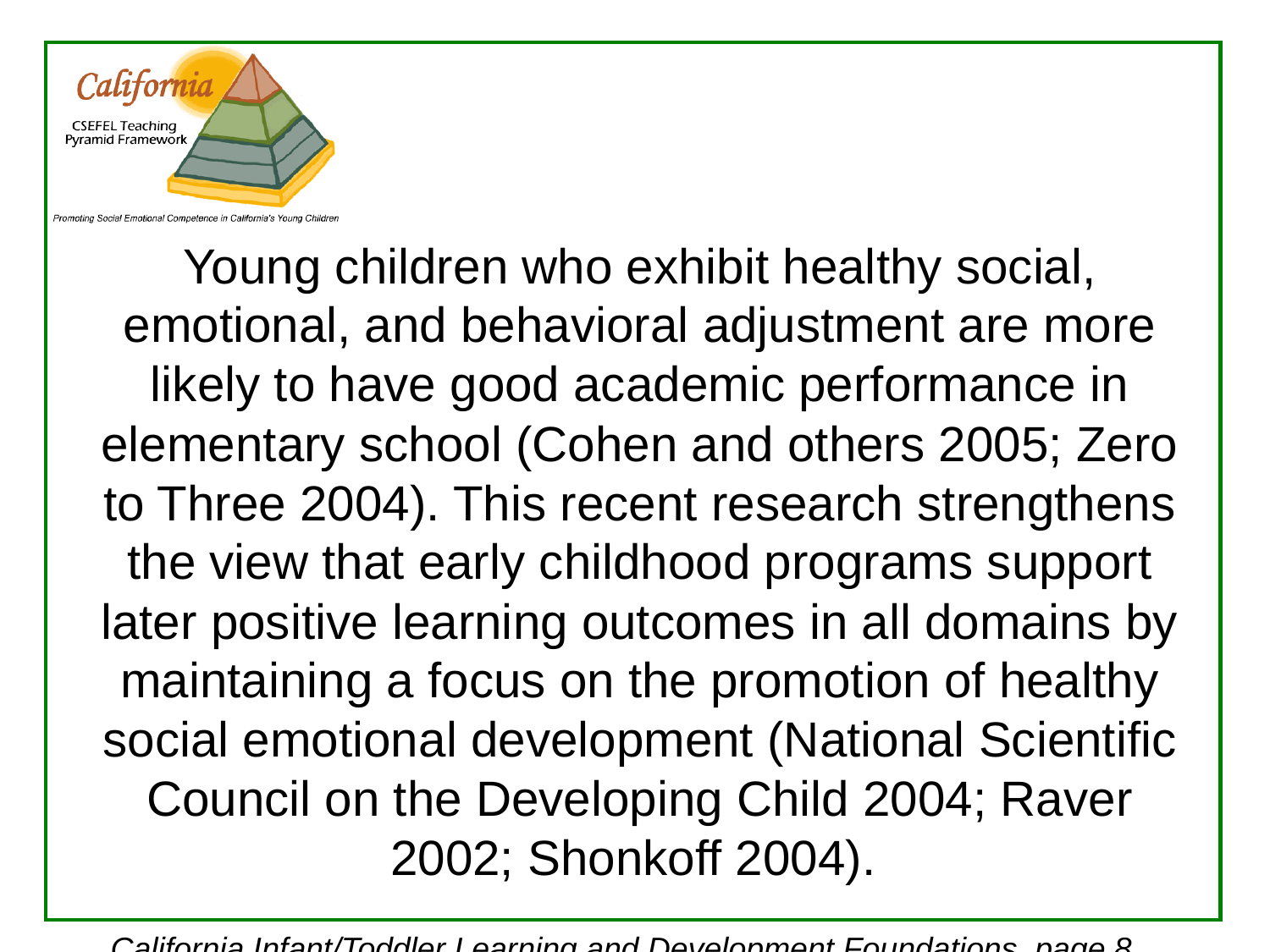

Young children who exhibit healthy social, emotional, and behavioral adjustment are more likely to have good academic performance in elementary school (Cohen and others 2005; Zero to Three 2004). This recent research strengthens the view that early childhood programs support later positive learning outcomes in all domains by maintaining a focus on the promotion of healthy social emotional development (National Scientific Council on the Developing Child 2004; Raver 2002; Shonkoff 2004).

California Infant/Toddler Learning and Development Foundations, page 8 (2009)